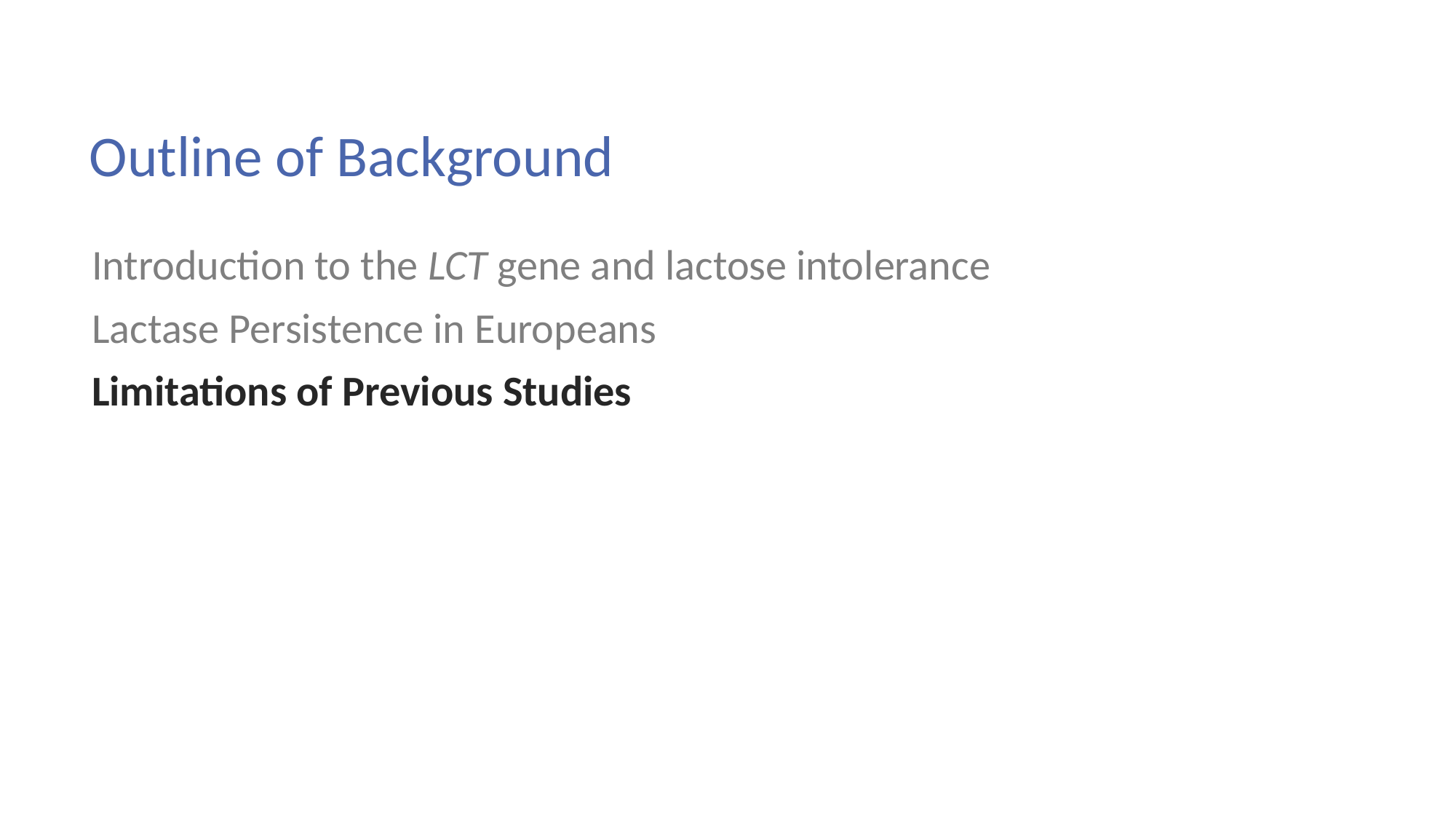

# Outline of Background
Introduction to the LCT gene and lactose intolerance
Lactase Persistence in Europeans
Limitations of Previous Studies